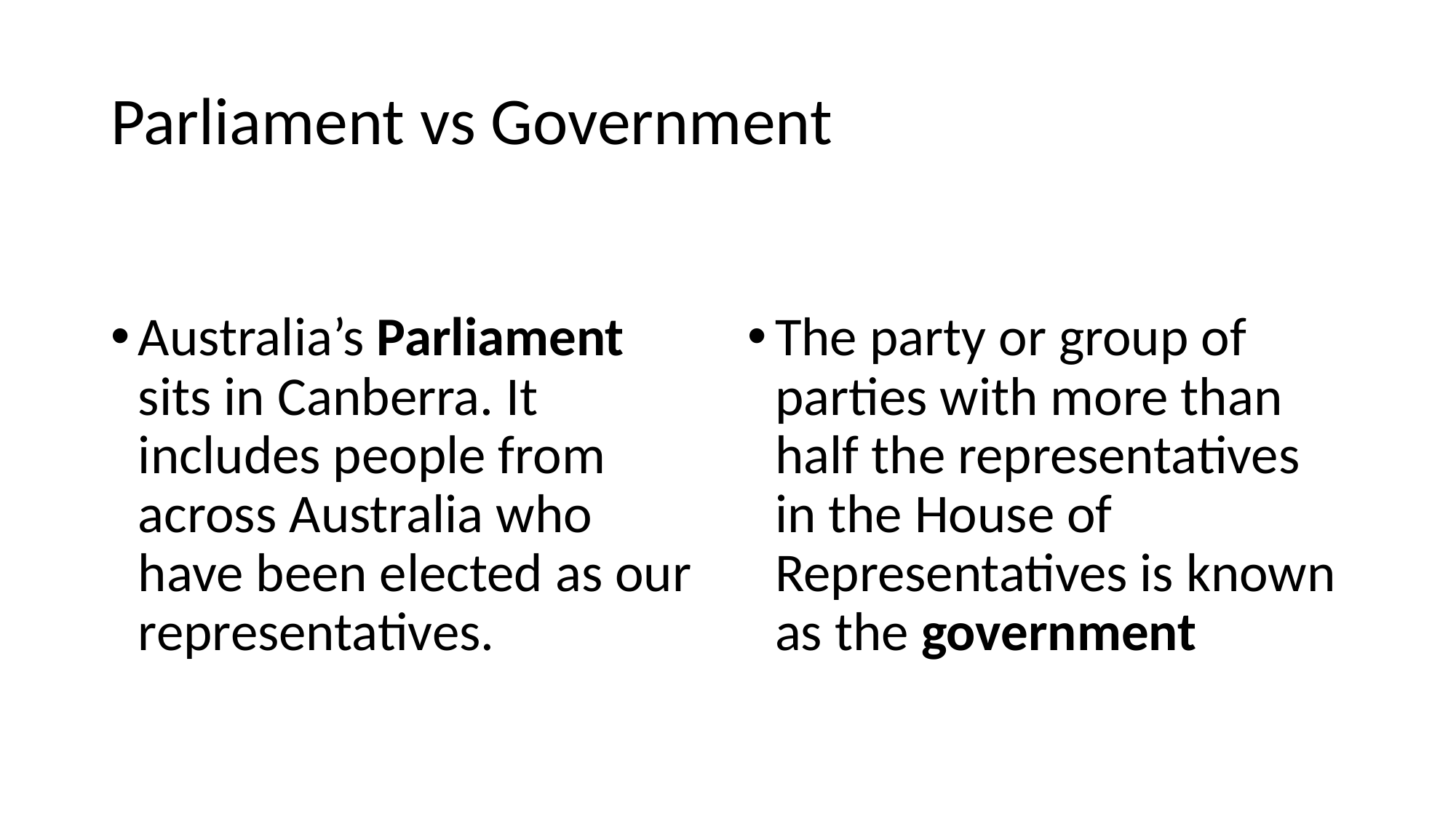

# Parliament vs Government

The party or group of parties with more than half the representatives in the House of Representatives is known as the government

Australia’s Parliament sits in Canberra. It includes people from across Australia who have been elected as our representatives.